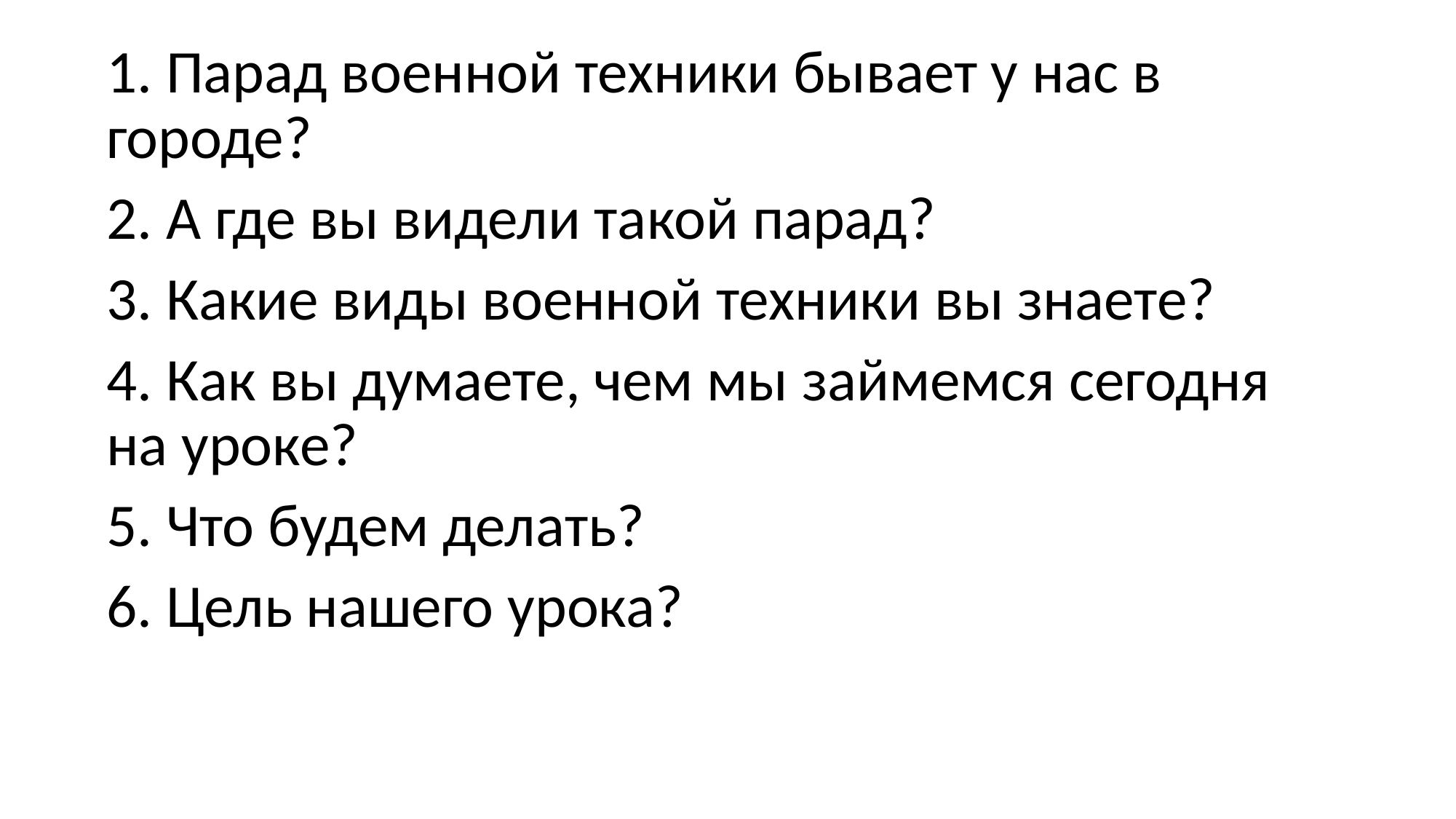

1. Парад военной техники бывает у нас в городе?
2. А где вы видели такой парад?
3. Какие виды военной техники вы знаете?
4. Как вы думаете, чем мы займемся сегодня на уроке?
5. Что будем делать?
6. Цель нашего урока?